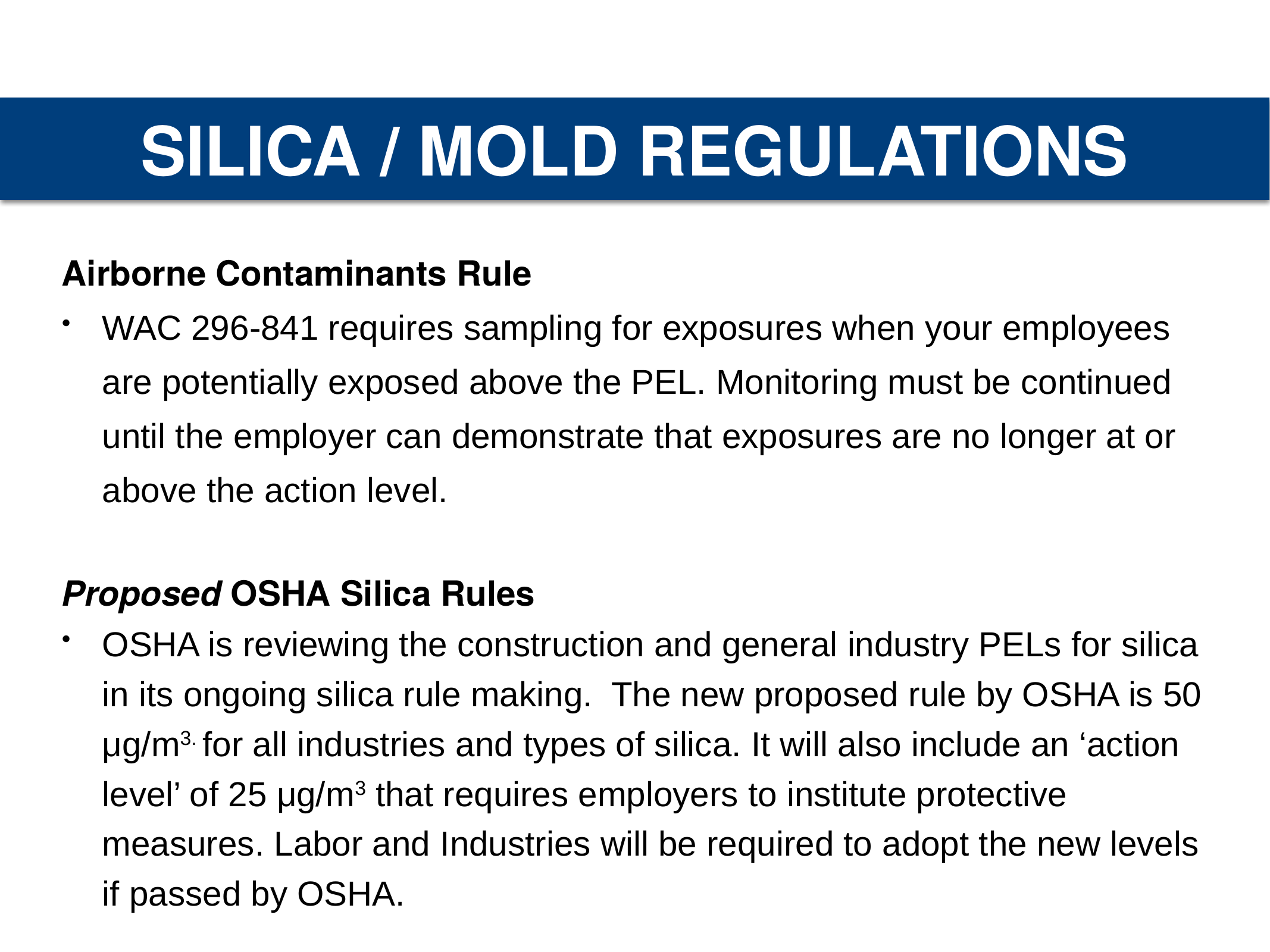

SILICA / MOLD REGULATIONS
Airborne Contaminants Rule
WAC 296-841 requires sampling for exposures when your employees are potentially exposed above the PEL. Monitoring must be continued until the employer can demonstrate that exposures are no longer at or above the action level.
Proposed OSHA Silica Rules
OSHA is reviewing the construction and general industry PELs for silica in its ongoing silica rule making.  The new proposed rule by OSHA is 50 μg/m3. for all industries and types of silica. It will also include an ‘action level’ of 25 μg/m3 that requires employers to institute protective measures. Labor and Industries will be required to adopt the new levels if passed by OSHA.